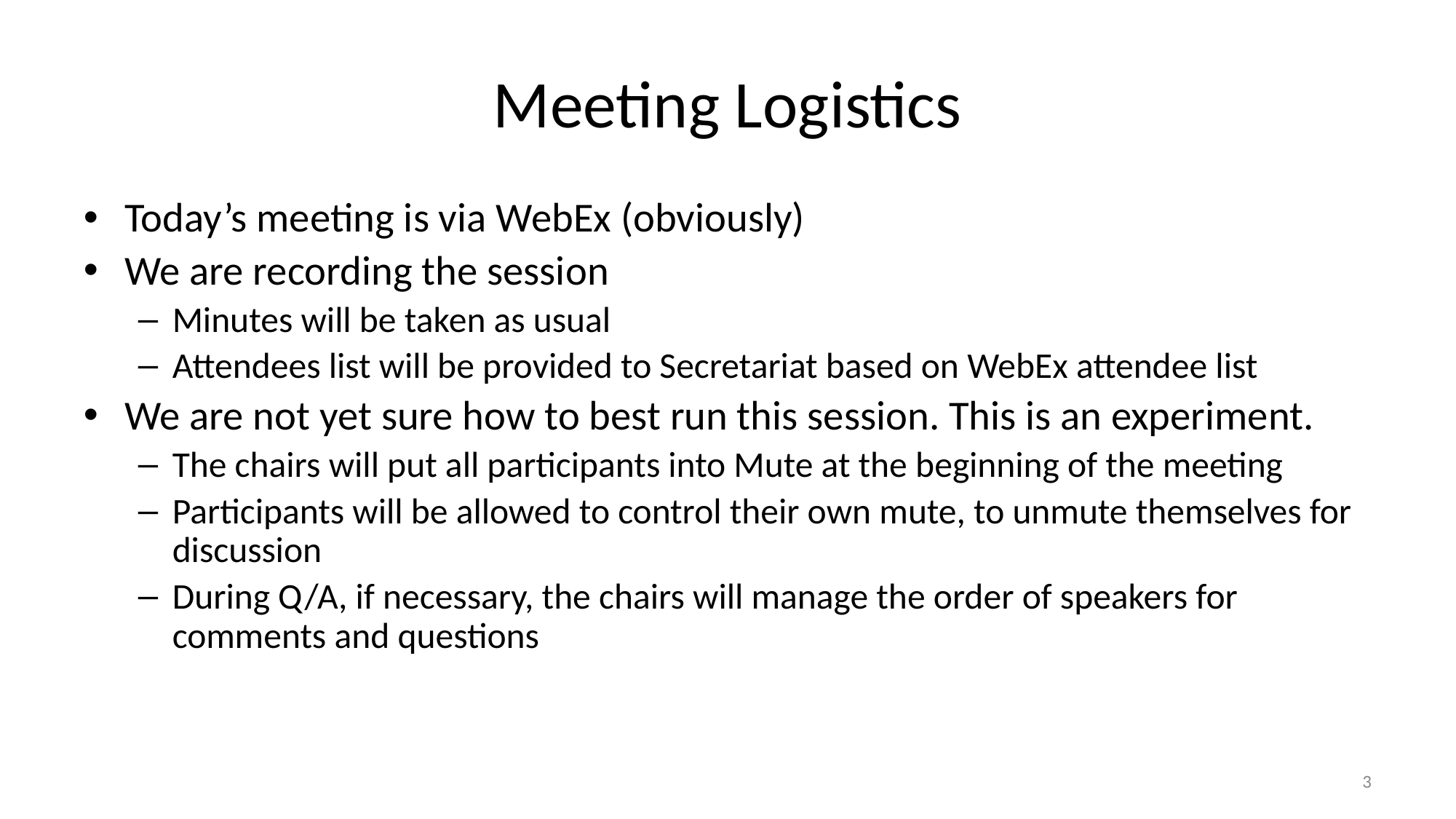

# Meeting Logistics
Today’s meeting is via WebEx (obviously)
We are recording the session
Minutes will be taken as usual
Attendees list will be provided to Secretariat based on WebEx attendee list
We are not yet sure how to best run this session. This is an experiment.
The chairs will put all participants into Mute at the beginning of the meeting
Participants will be allowed to control their own mute, to unmute themselves for discussion
During Q/A, if necessary, the chairs will manage the order of speakers for comments and questions
3